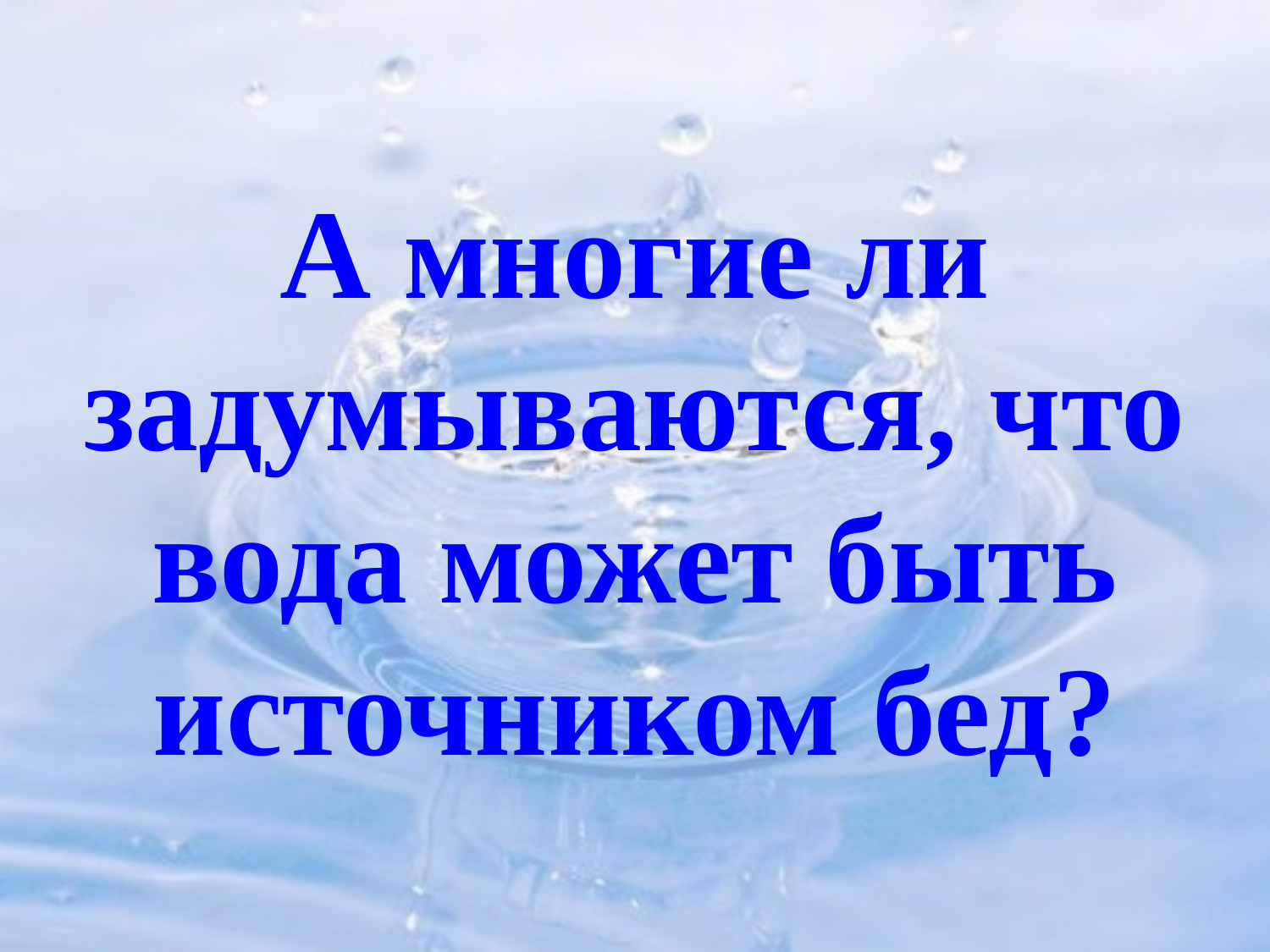

# А многие ли задумываются, что вода может быть источником бед?